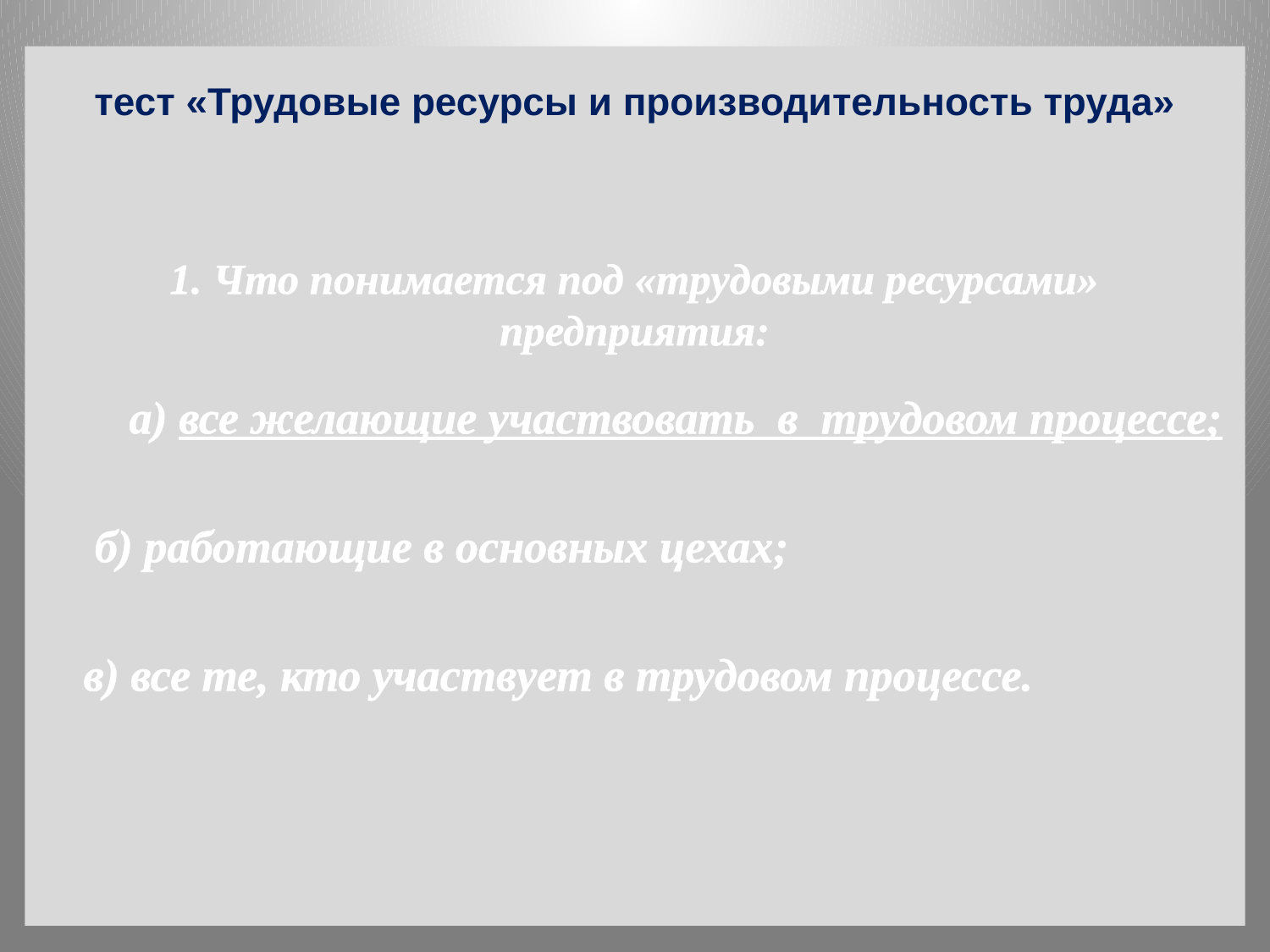

тест «Трудовые ресурсы и производительность труда»

1. Что понимается под «трудовыми ресурсами» предприятия:

        а) все желающие участвовать  в  трудовом процессе;

     б) работающие в основных цехах;

    в) все те, кто участвует в трудовом процессе.